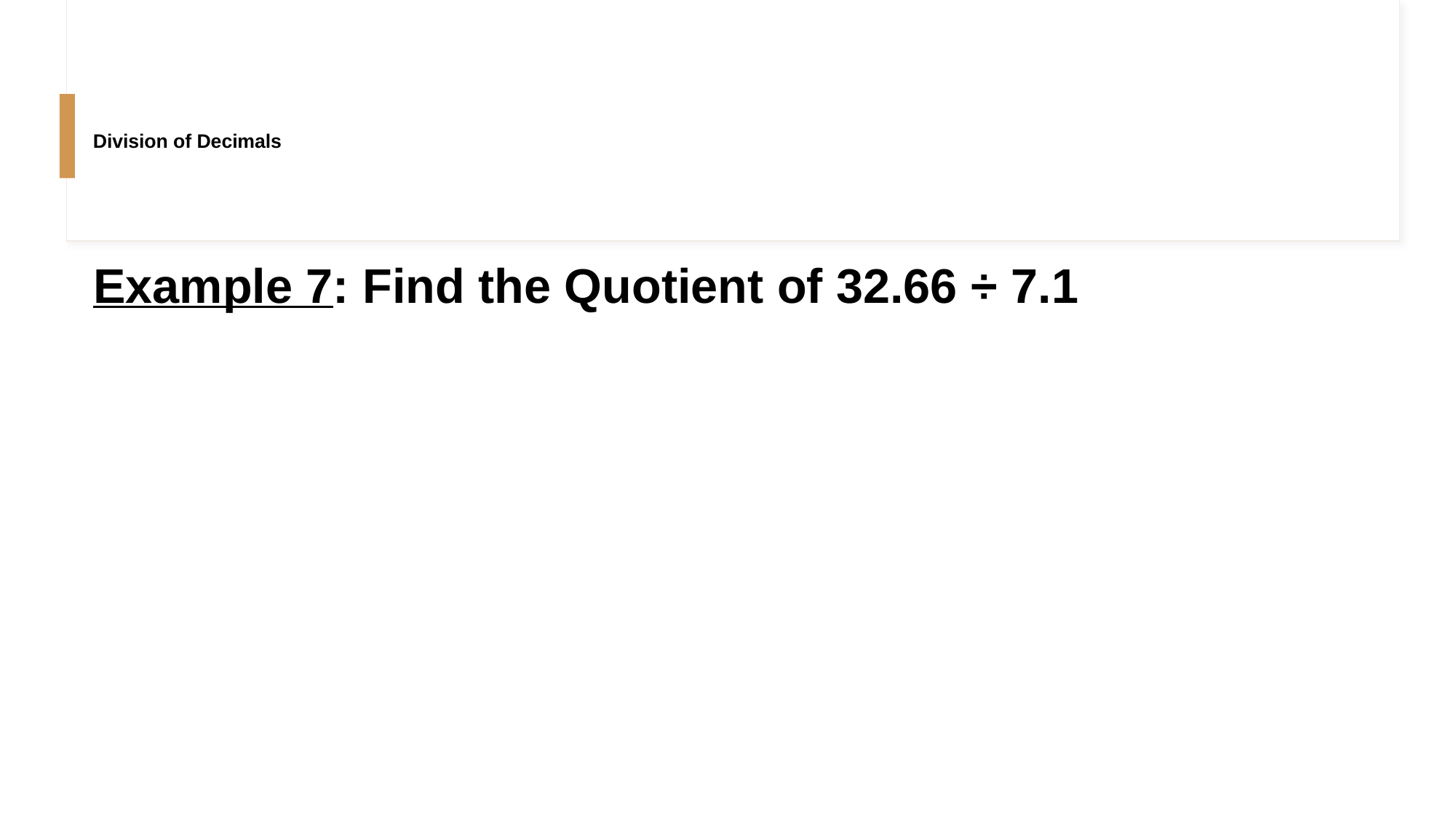

# Division of Decimals
Example 7: Find the Quotient of 32.66 ÷ 7.1